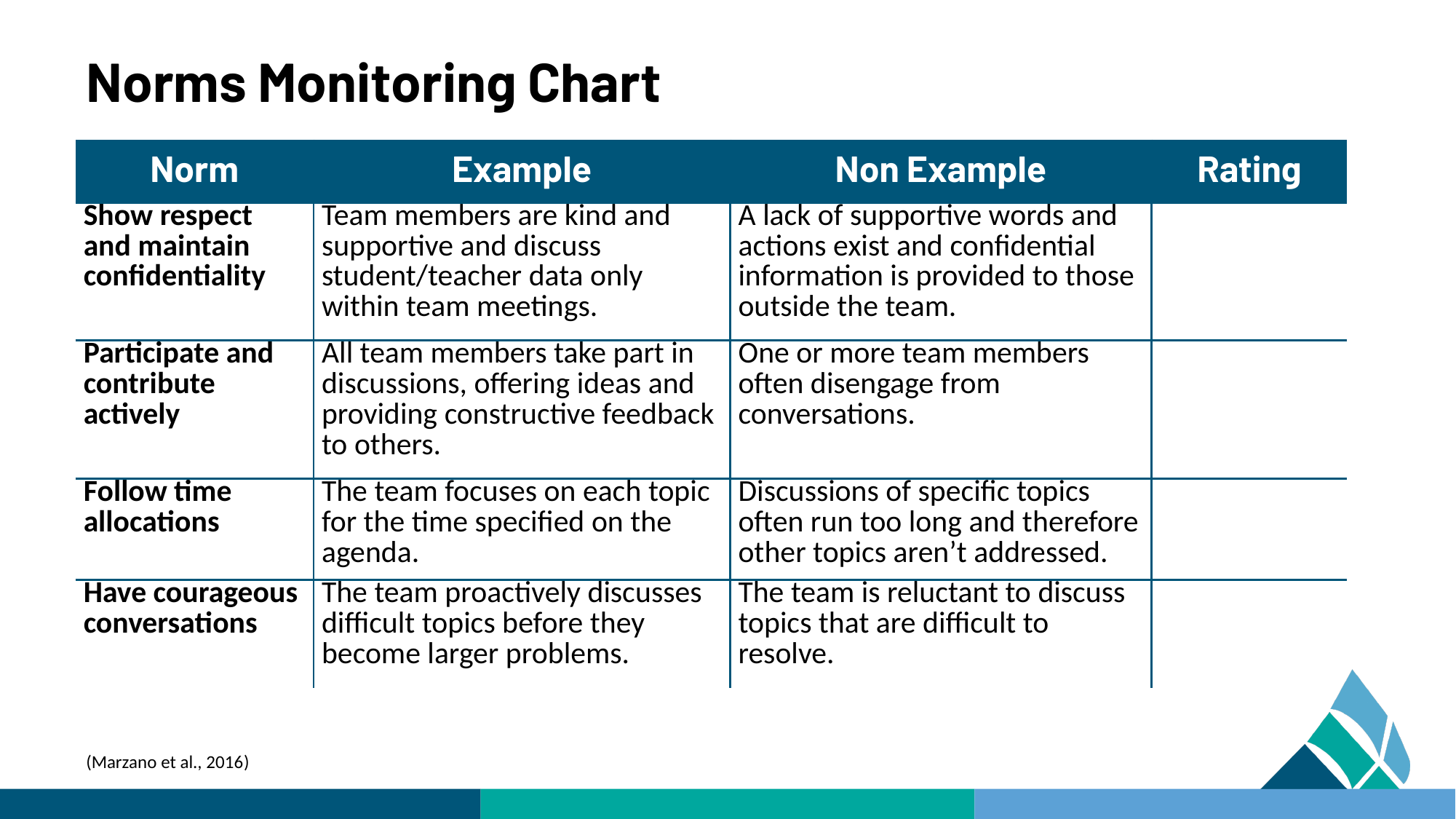

# Norms Monitoring Chart
| Norm | Example | Non Example | Rating |
| --- | --- | --- | --- |
| Show respect and maintain confidentiality | Team members are kind and supportive and discuss student/teacher data only within team meetings. | A lack of supportive words and actions exist and confidential information is provided to those outside the team. |  |
| Participate and contribute actively | All team members take part in discussions, offering ideas and providing constructive feedback to others. | One or more team members often disengage from conversations. |  |
| Follow time allocations | The team focuses on each topic for the time specified on the agenda. | Discussions of specific topics often run too long and therefore other topics aren’t addressed. |  |
| Have courageous conversations | The team proactively discusses difficult topics before they become larger problems. | The team is reluctant to discuss topics that are difficult to resolve. |  |
(Marzano et al., 2016)